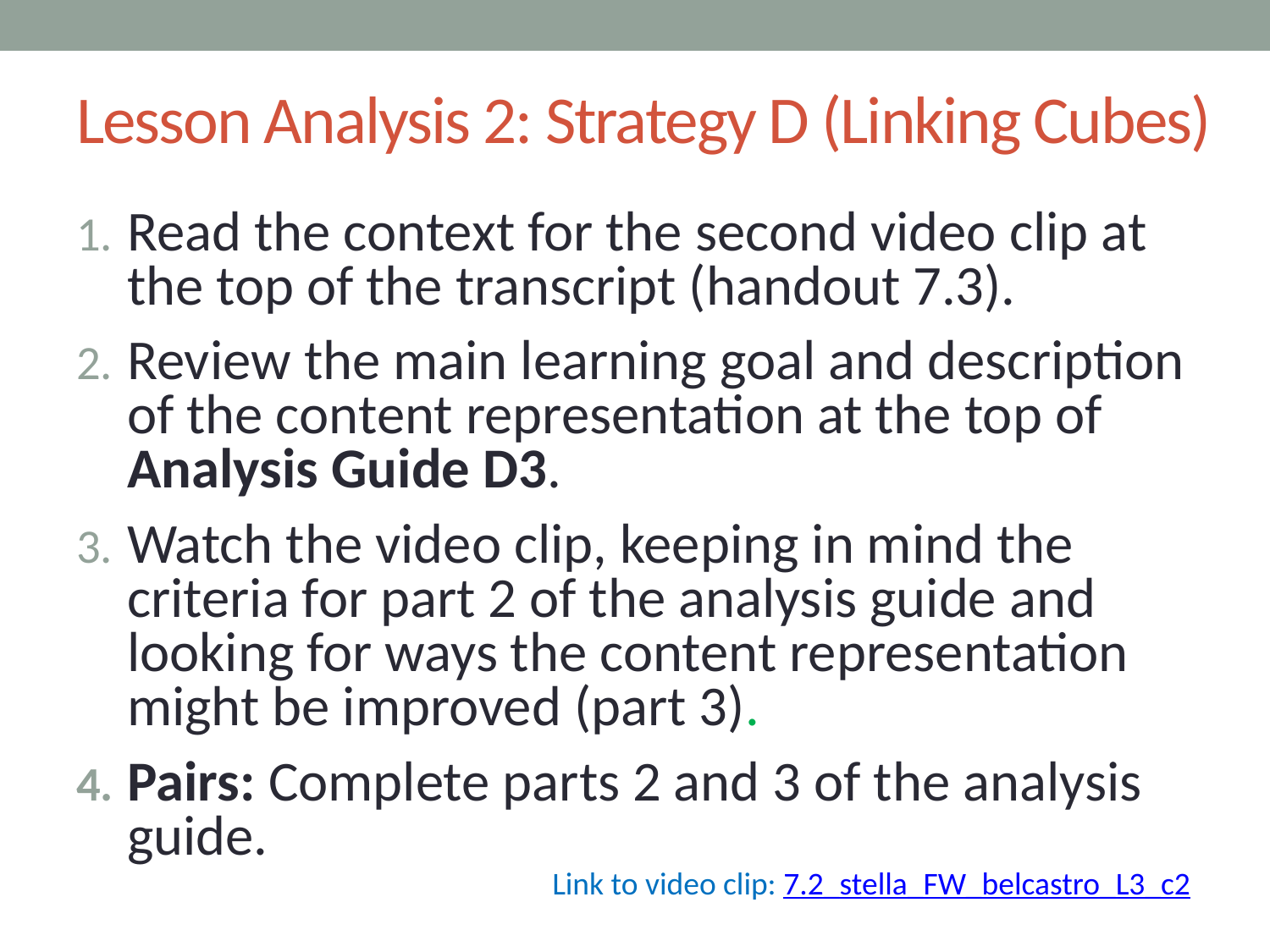

# Lesson Analysis 2: Strategy D (Linking Cubes)
Read the context for the second video clip at the top of the transcript (handout 7.3).
Review the main learning goal and description of the content representation at the top of Analysis Guide D3.
Watch the video clip, keeping in mind the criteria for part 2 of the analysis guide and looking for ways the content representation might be improved (part 3).
Pairs: Complete parts 2 and 3 of the analysis guide.
Link to video clip: 7.2_stella_FW_belcastro_L3_c2